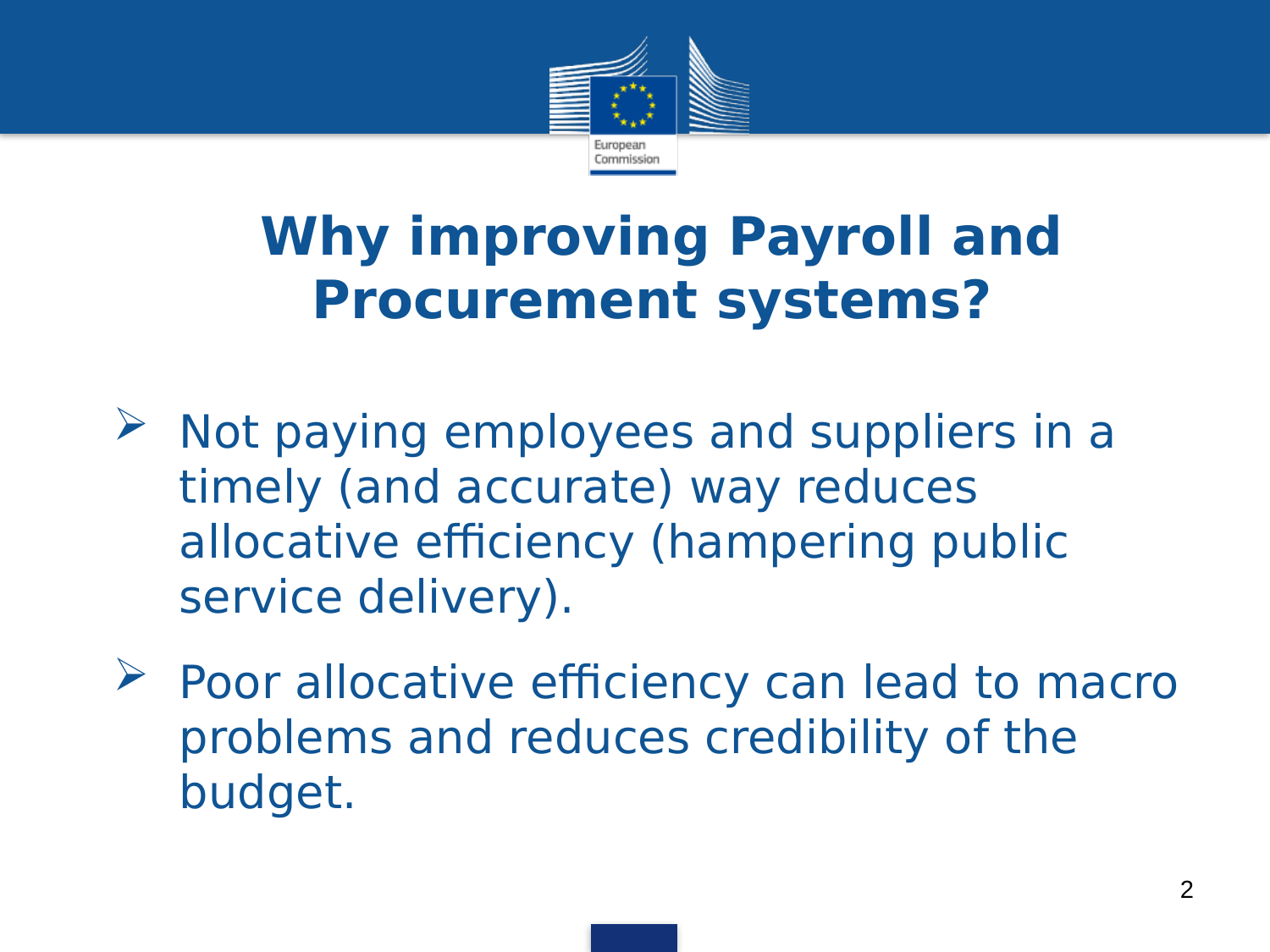

# Why improving Payroll and Procurement systems?
Not paying employees and suppliers in a timely (and accurate) way reduces allocative efficiency (hampering public service delivery).
Poor allocative efficiency can lead to macro problems and reduces credibility of the budget.

2